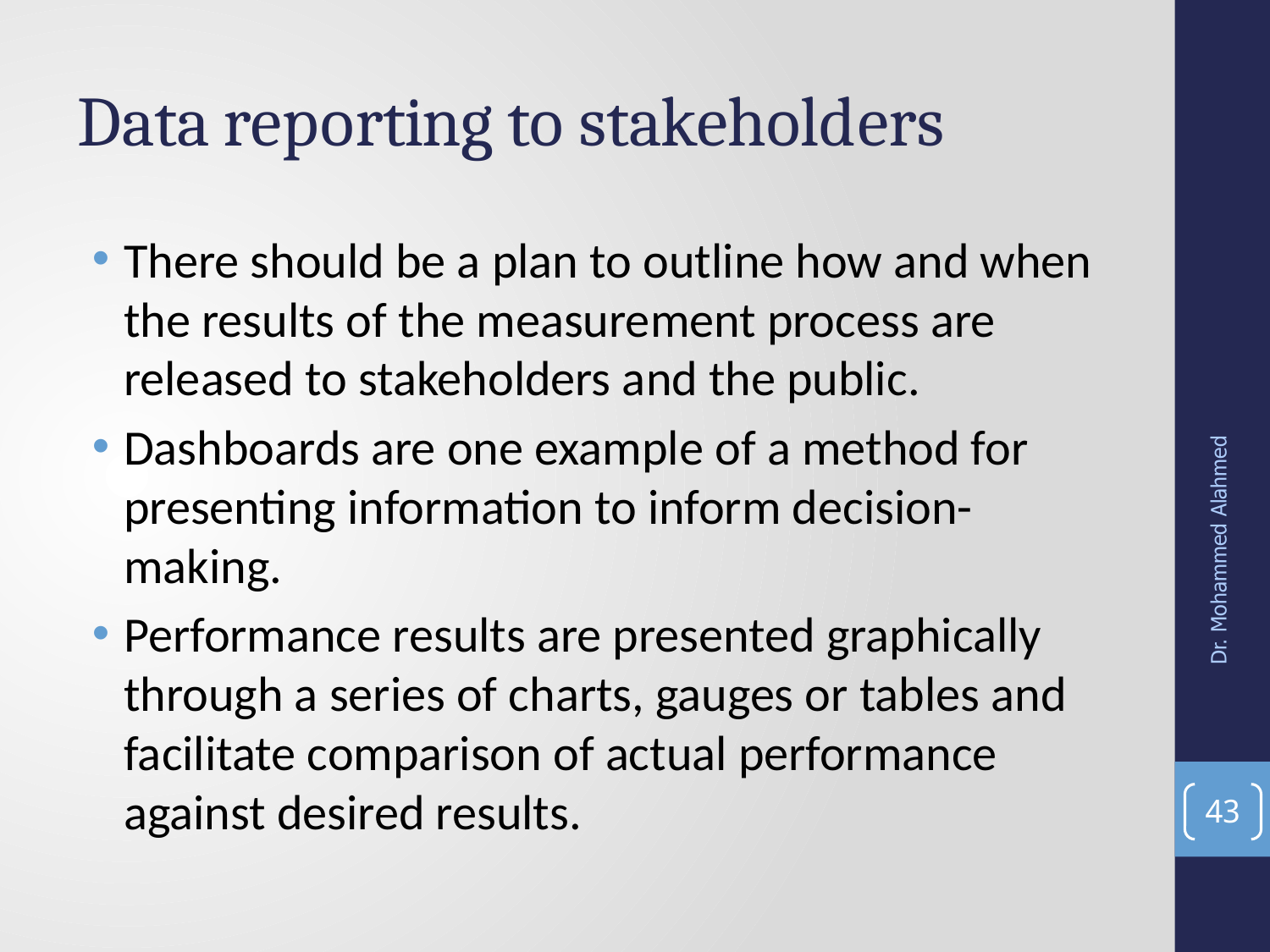

# Data reporting to stakeholders
There should be a plan to outline how and when the results of the measurement process are released to stakeholders and the public.
Dashboards are one example of a method for presenting information to inform decision-making.
Performance results are presented graphically through a series of charts, gauges or tables and facilitate comparison of actual performance against desired results.
Dr. Mohammed Alahmed
43